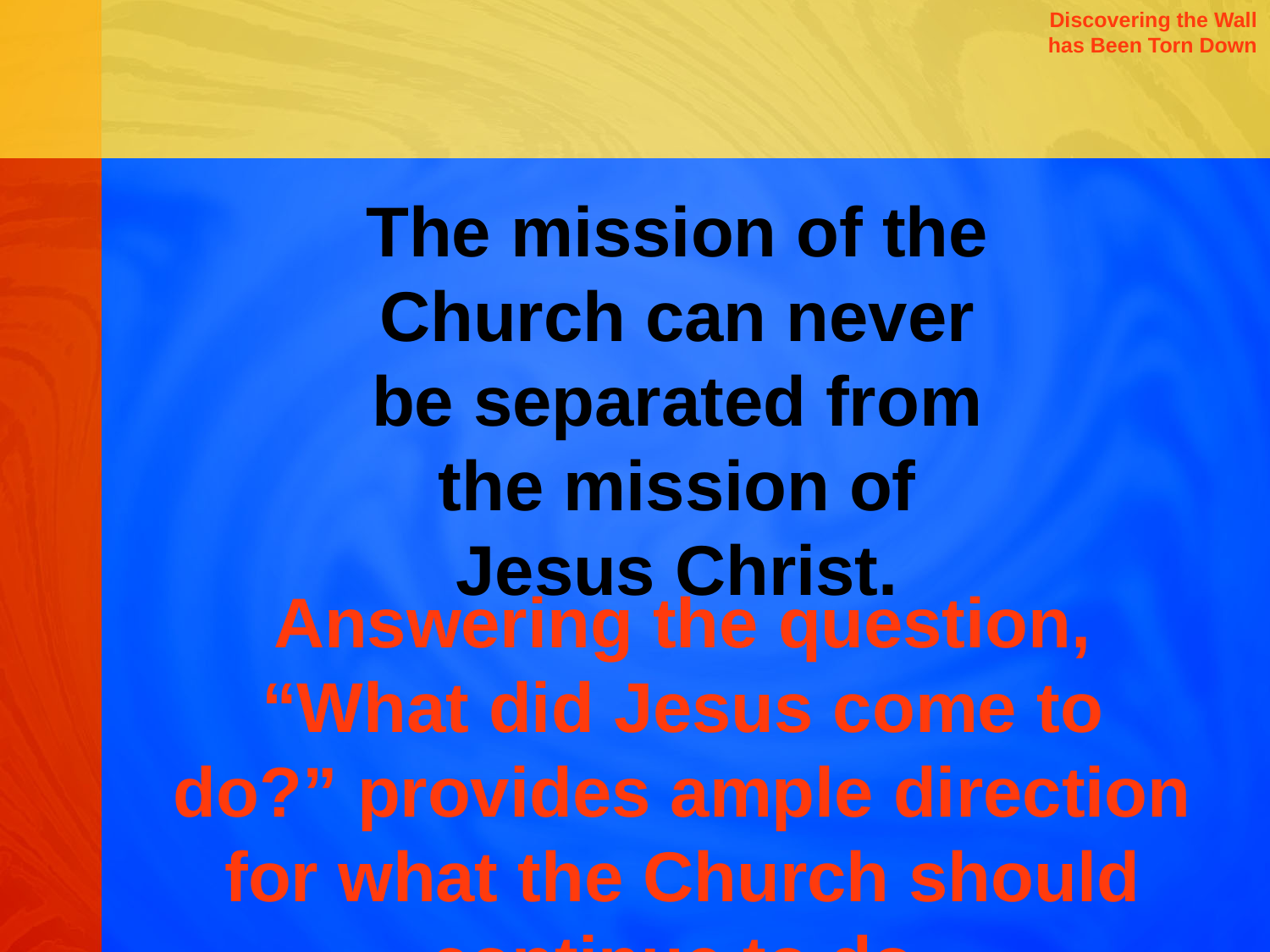

Discovering the Wall has Been Torn Down
The mission of the Church can never be separated from the mission of Jesus Christ.
Answering the question, “What did Jesus come to do?” provides ample direction for what the Church should continue to do.